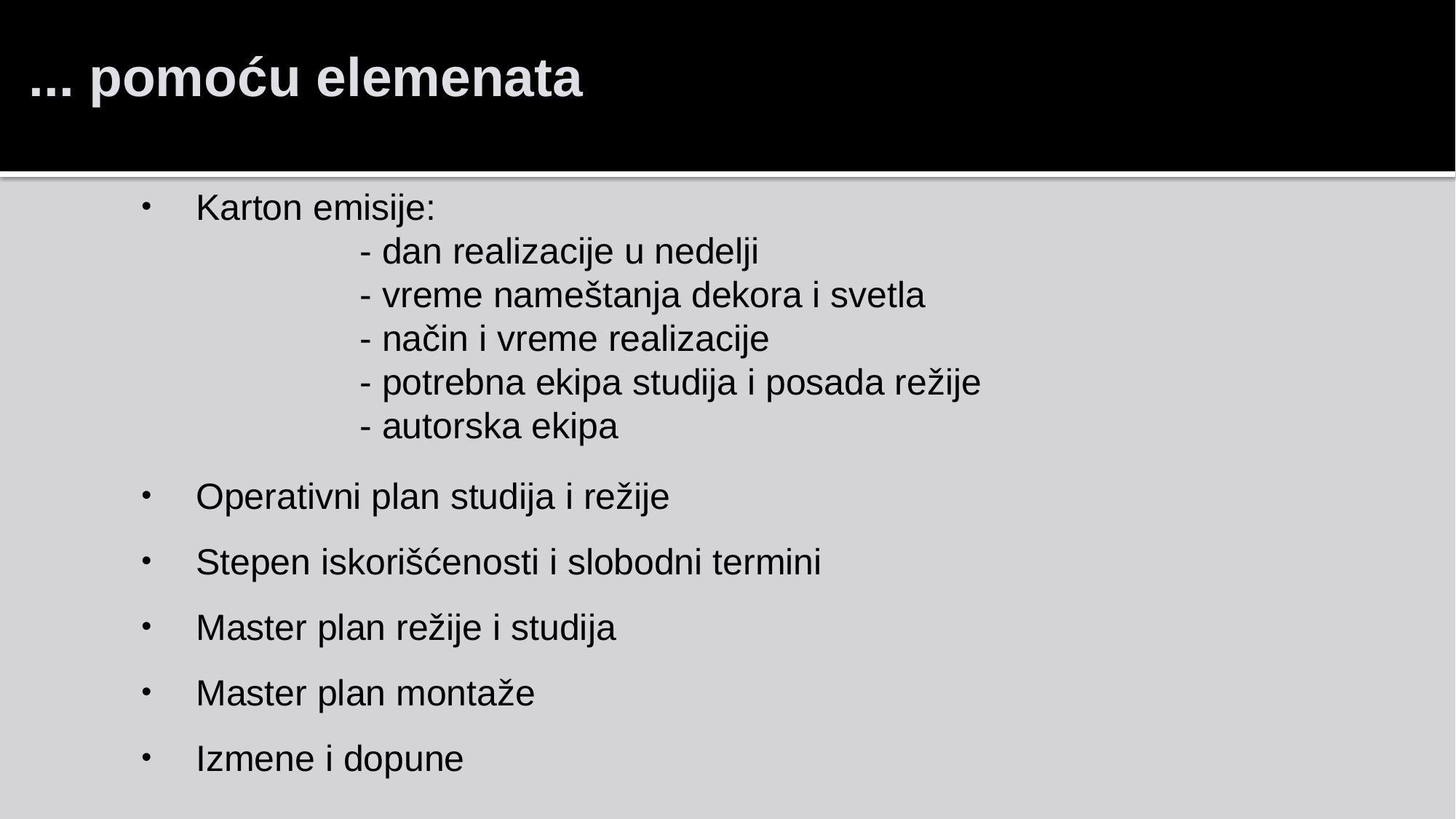

... pomoću elemenata
Karton emisije:
		- dan realizacije u nedelji
		- vreme nameštanja dekora i svetla
		- način i vreme realizacije
		- potrebna ekipa studija i posada režije
		- autorska ekipa

Operativni plan studija i režije
Stepen iskorišćenosti i slobodni termini
Master plan režije i studija
Master plan montaže
Izmene i dopune